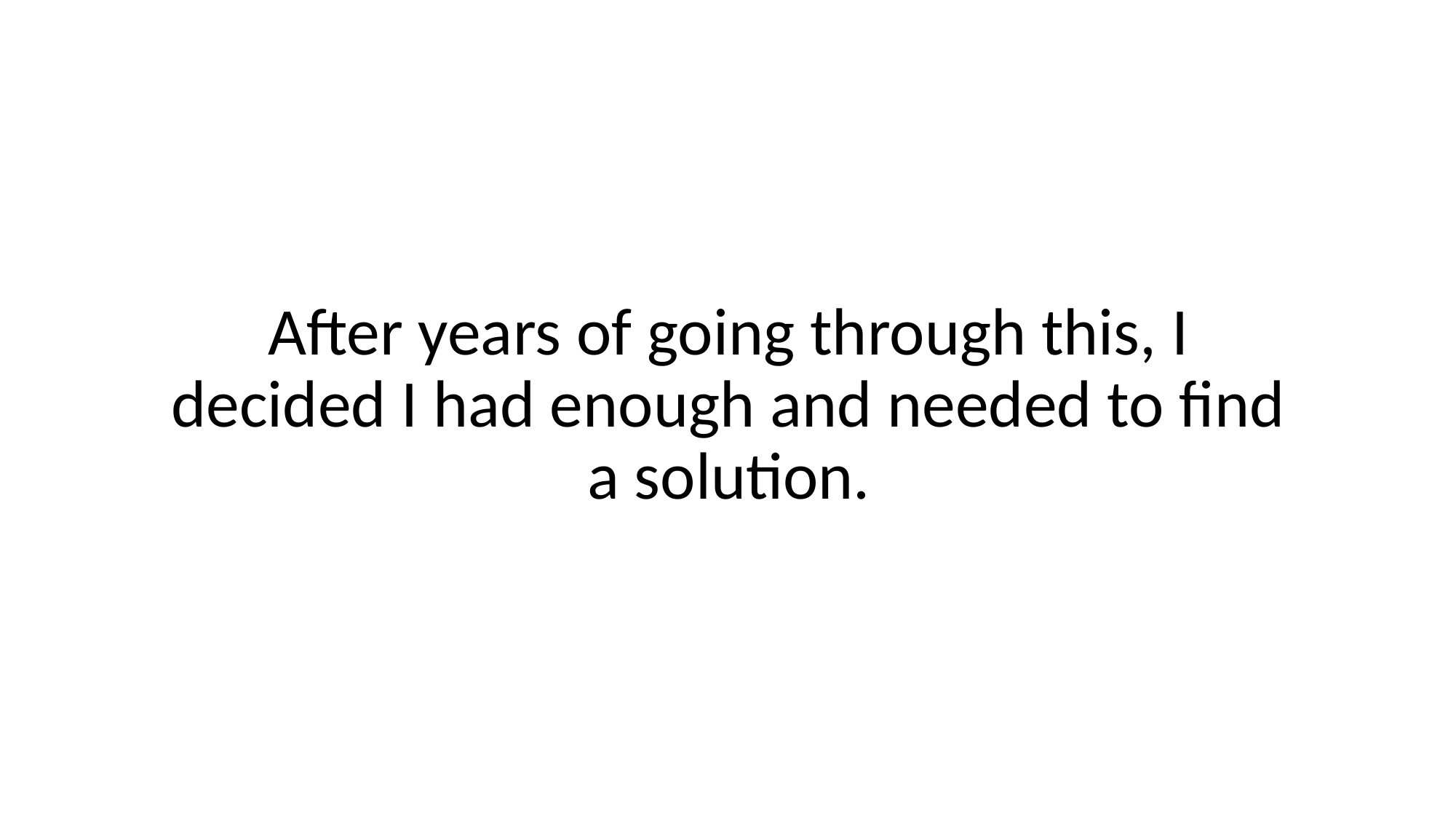

After years of going through this, I decided I had enough and needed to find a solution.